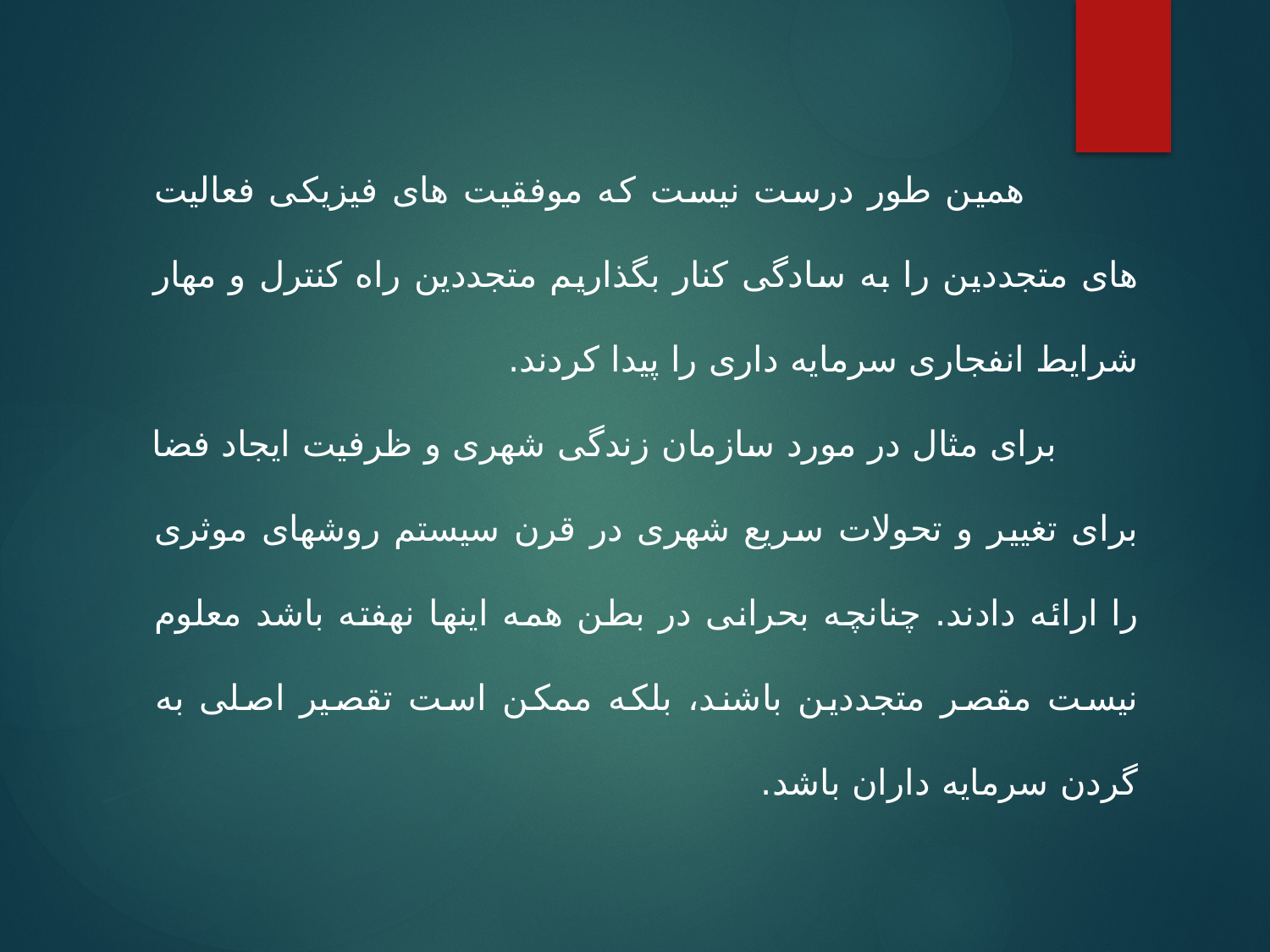

همین طور درست نیست که موفقیت های فیزیکی فعالیت های متجددین را به سادگی کنار بگذاریم متجددین راه کنترل و مهار شرایط انفجاری سرمایه داری را پیدا کردند.
       برای مثال در مورد سازمان زندگی شهری و ظرفیت ایجاد فضا برای تغییر و تحولات سریع شهری در قرن سیستم روشهای موثری را ارائه دادند. چنانچه بحرانی در بطن همه اینها نهفته باشد معلوم نیست مقصر متجددین باشند، بلکه ممکن است تقصیر اصلی به گردن سرمایه داران باشد.